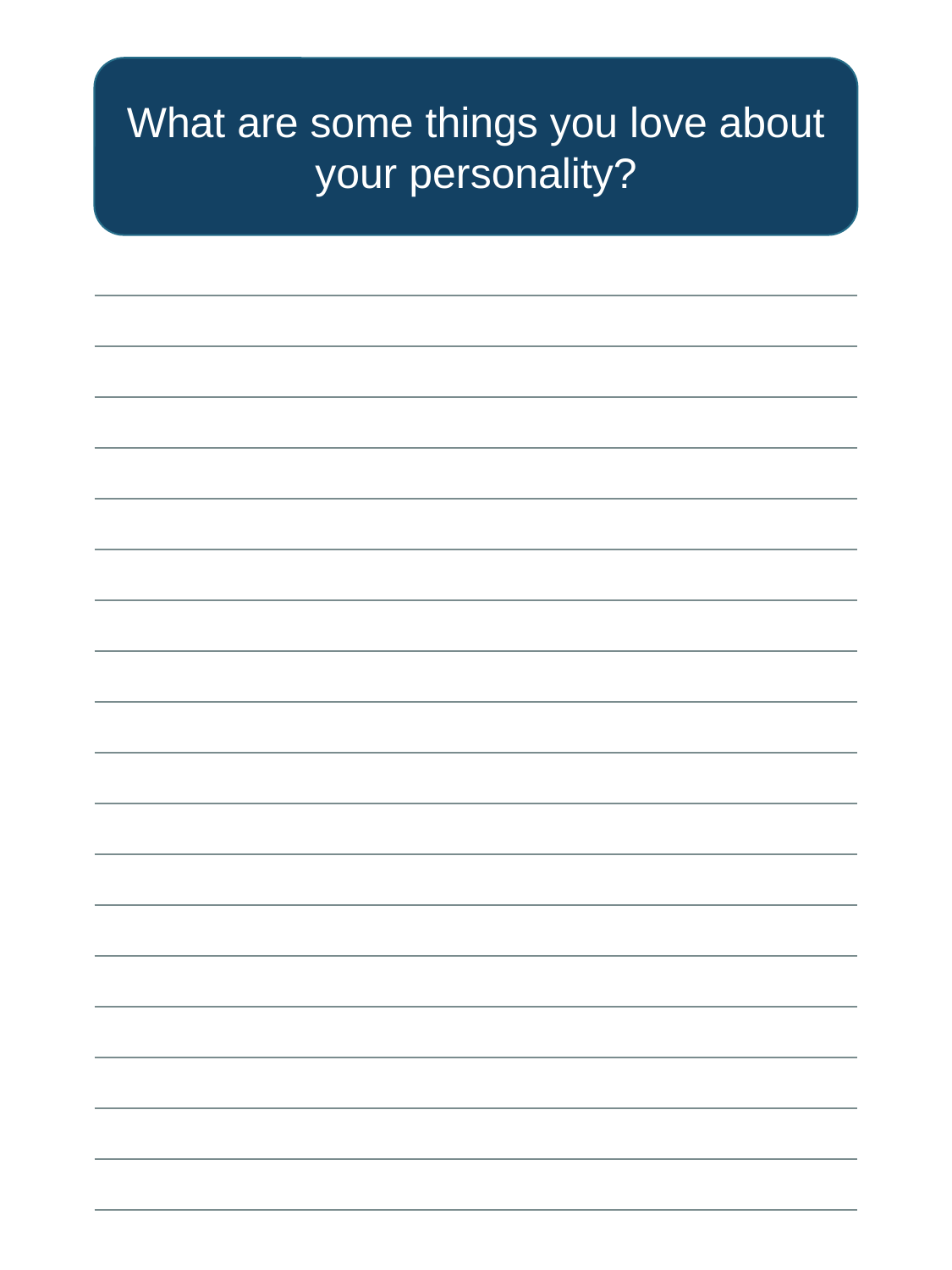

What are some things you love about your personality?
|  |
| --- |
|  |
|  |
|  |
|  |
|  |
|  |
|  |
|  |
|  |
|  |
|  |
|  |
|  |
|  |
|  |
|  |
|  |